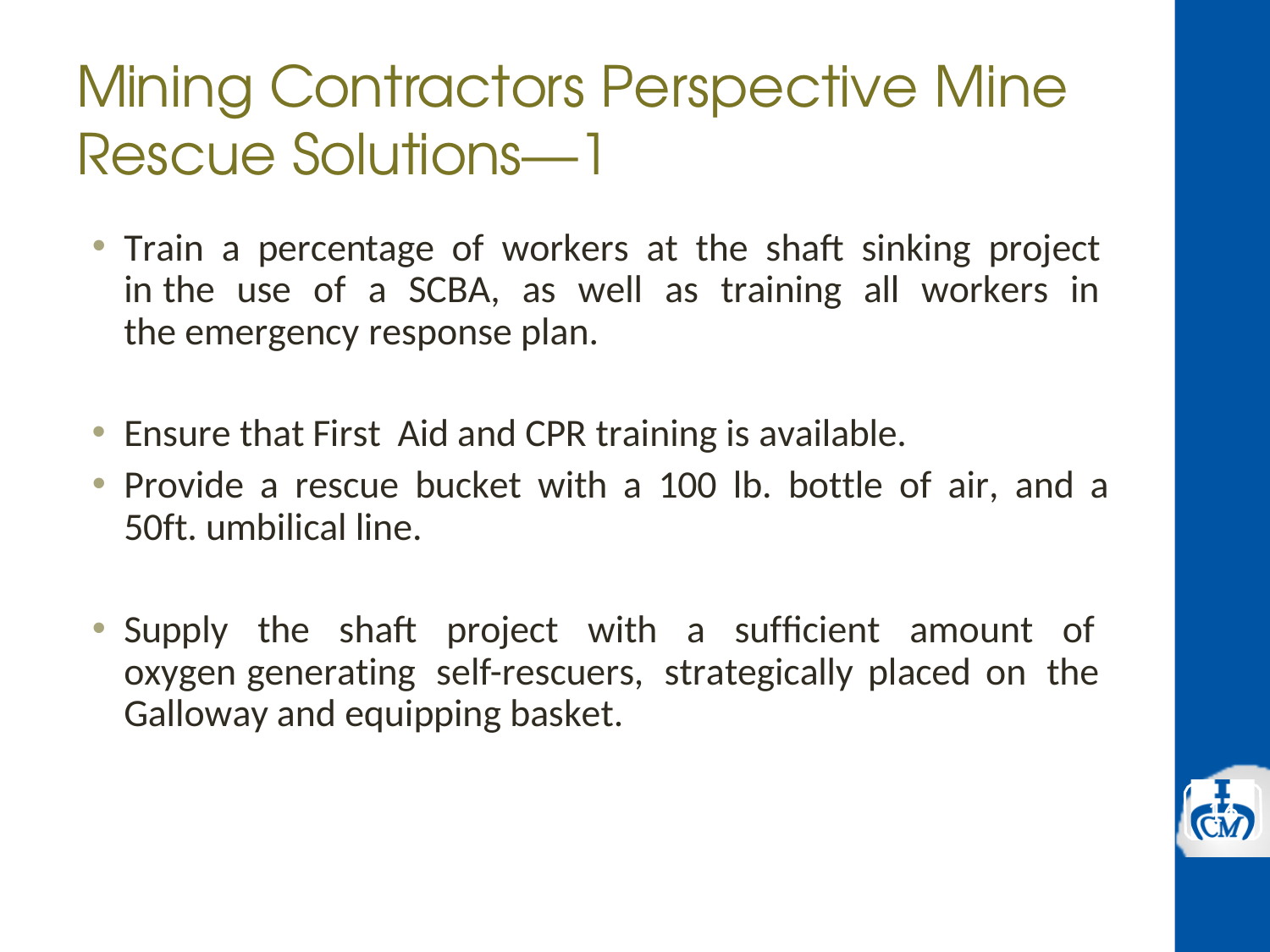

# Mining Contractors Perspective Mine Rescue Solutions—1
Train  a  percentage  of  workers  at  the  shaft  sinking  project  in the  use  of  a  SCBA,  as  well  as  training  all  workers  in  the emergency response plan.

Ensure that First  Aid and CPR training is available.

Provide a rescue bucket with a 100 lb. bottle of air, and a 50ft. umbilical line.

Supply  the  shaft  project  with  a  sufficient  amount  of  oxygen generating  self-rescuers,  strategically placed on  the  Galloway and equipping basket.

16